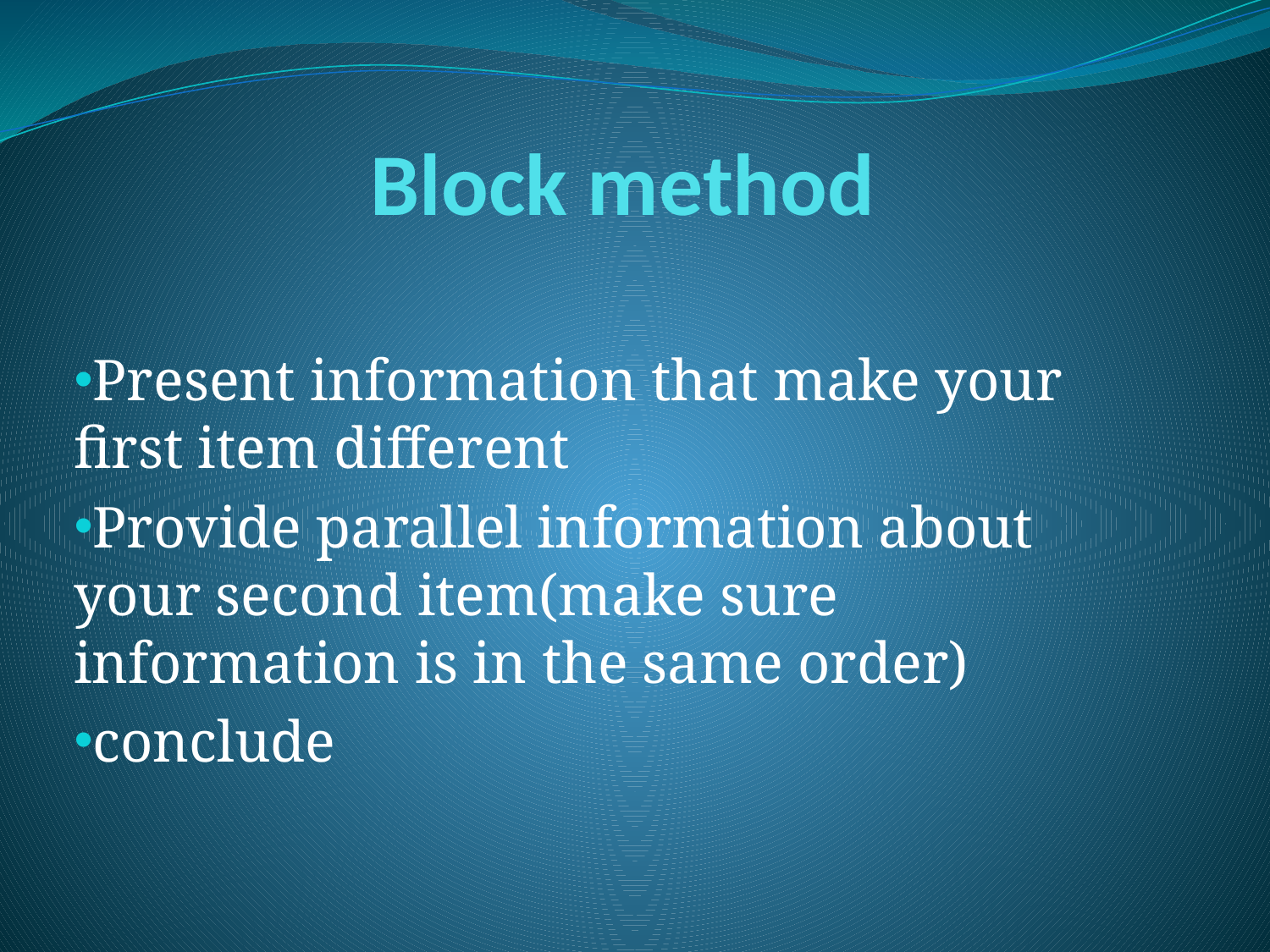

# Block method
Present information that make your first item different
Provide parallel information about your second item(make sure information is in the same order)
conclude